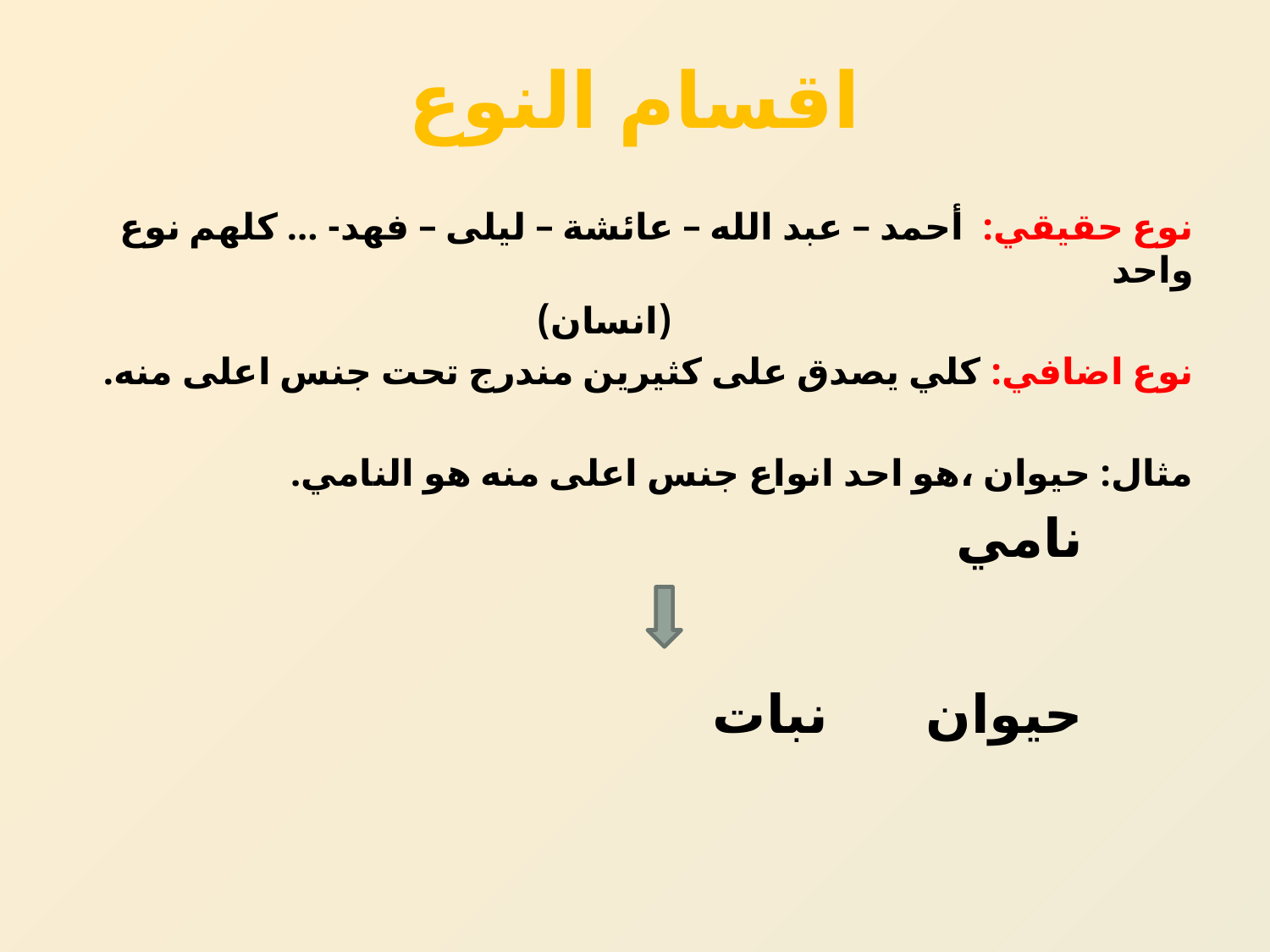

# اقسام النوع

نوع حقيقي:  أحمد – عبد الله – عائشة – ليلى – فهد- ... كلهم نوع واحد
                                                        (انسان)
نوع اضافي: كلي يصدق على كثيرين مندرج تحت جنس اعلى منه.

مثال: حيوان ،هو احد انواع جنس اعلى منه هو النامي.
			         نامي

		         حيوان       نبات